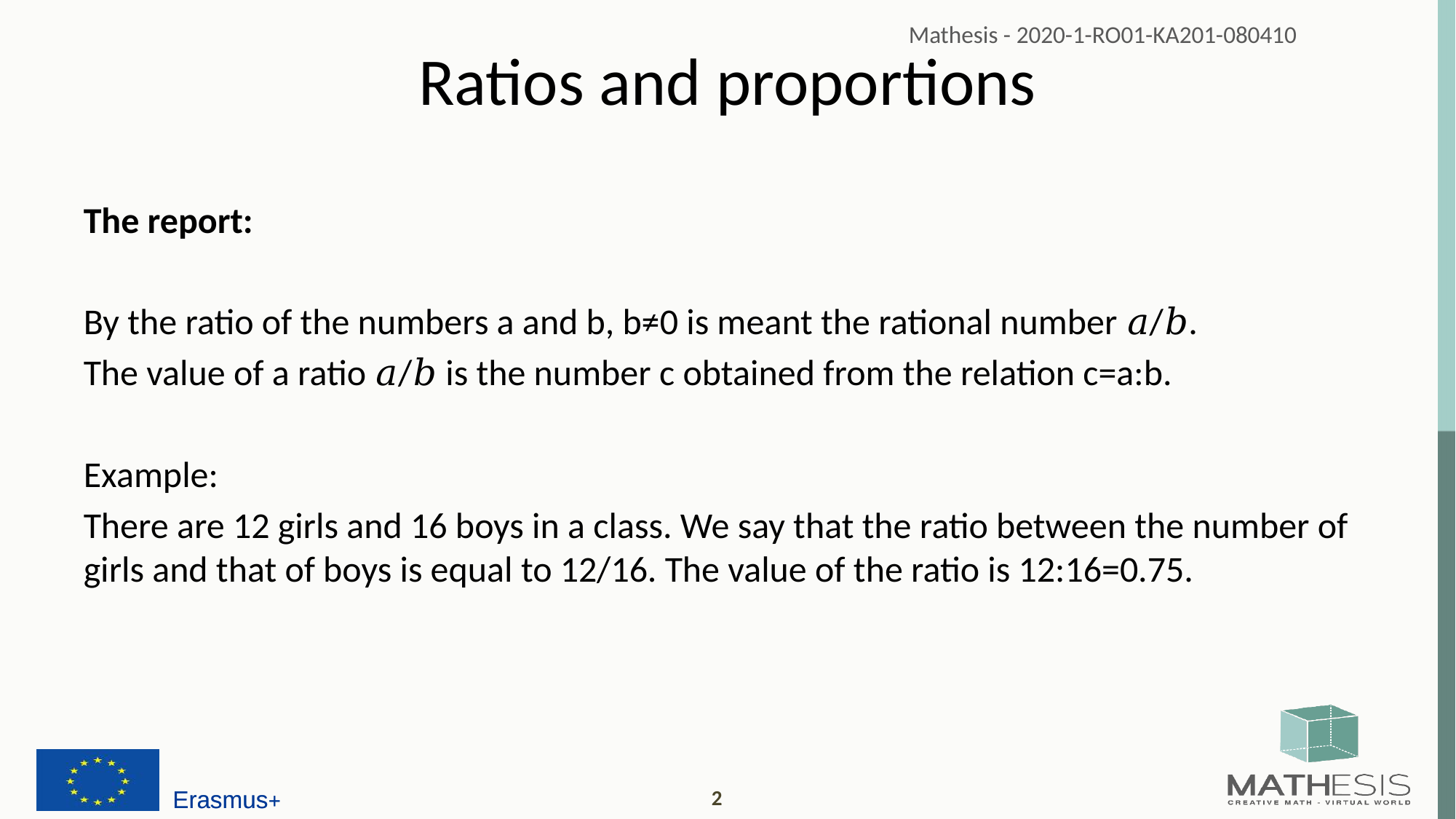

# Ratios and proportions
The report:

By the ratio of the numbers a and b, b≠0 is meant the rational number 𝑎/𝑏.
The value of a ratio 𝑎/𝑏 is the number c obtained from the relation c=a:b.

Example:
There are 12 girls and 16 boys in a class. We say that the ratio between the number of girls and that of boys is equal to 12/16. The value of the ratio is 12:16=0.75.